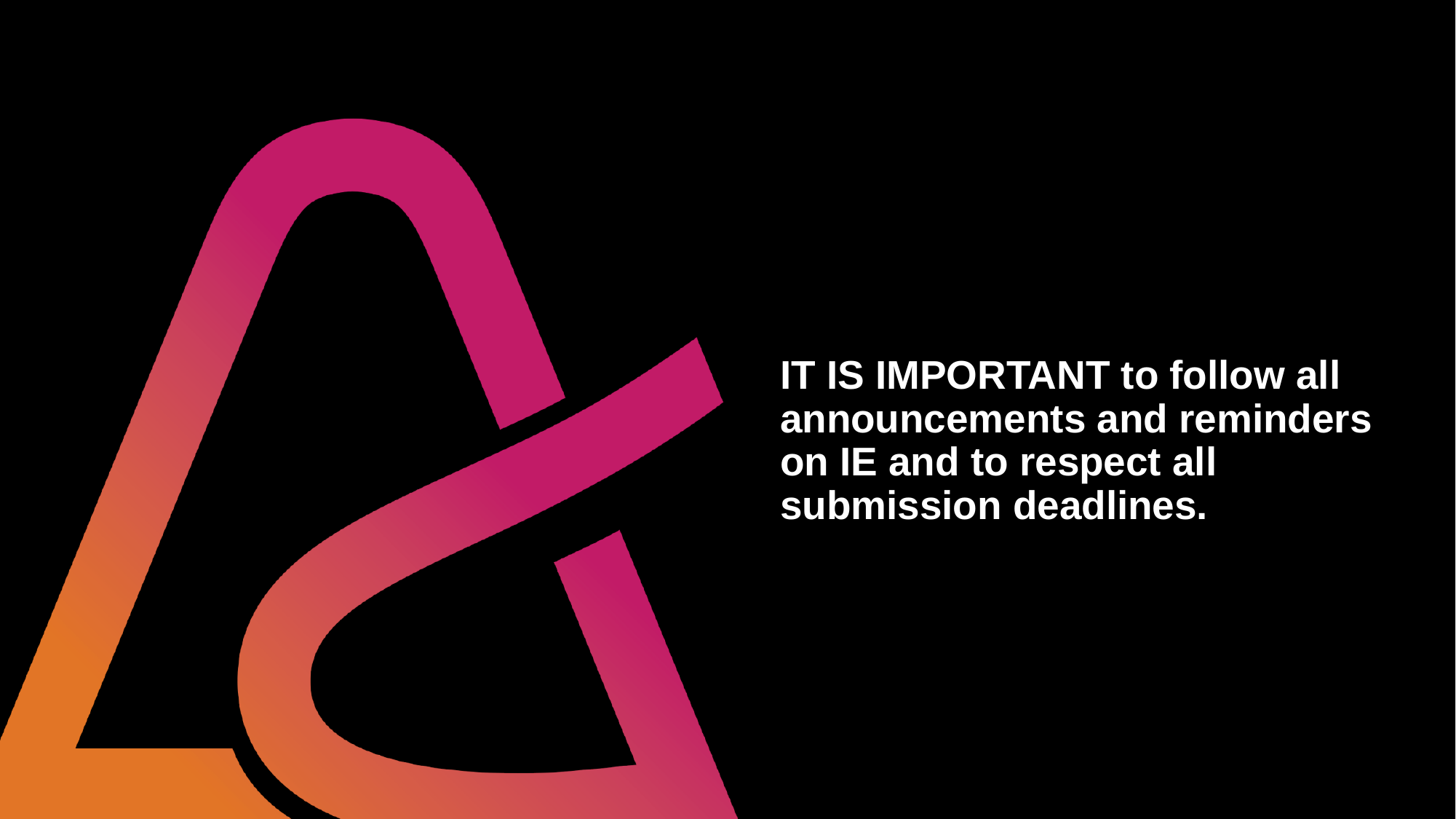

# IT IS IMPORTANT to follow all  announcements and reminders on IE and to respect all submission deadlines.